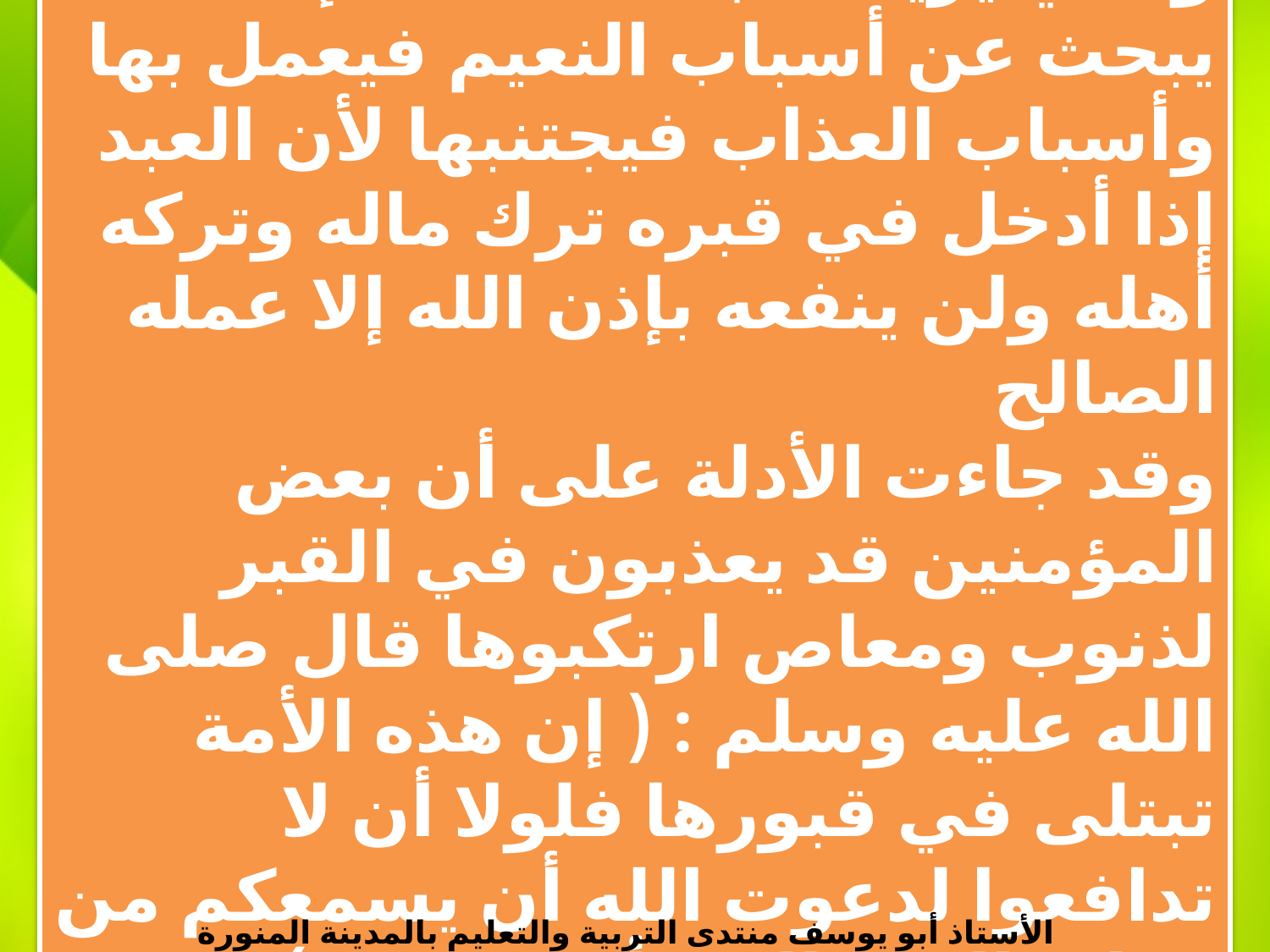

والذي يريد النجاة لنفسه فإنه يبحث عن أسباب النعيم فيعمل بها وأسباب العذاب فيجتنبها لأن العبد إذا أدخل في قبره ترك ماله وتركه أهله ولن ينفعه بإذن الله إلا عمله الصالح
وقد جاءت الأدلة على أن بعض المؤمنين قد يعذبون في القبر لذنوب ومعاص ارتكبوها قال صلى الله عليه وسلم : ( إن هذه الأمة تبتلى في قبورها فلولا أن لا تدافعوا لدعوت الله أن يسمعكم من عذاب القبر الذي أسمع منه )
الأستاذ أبو يوسف منتدى التربية والتعليم بالمدينة المنورة